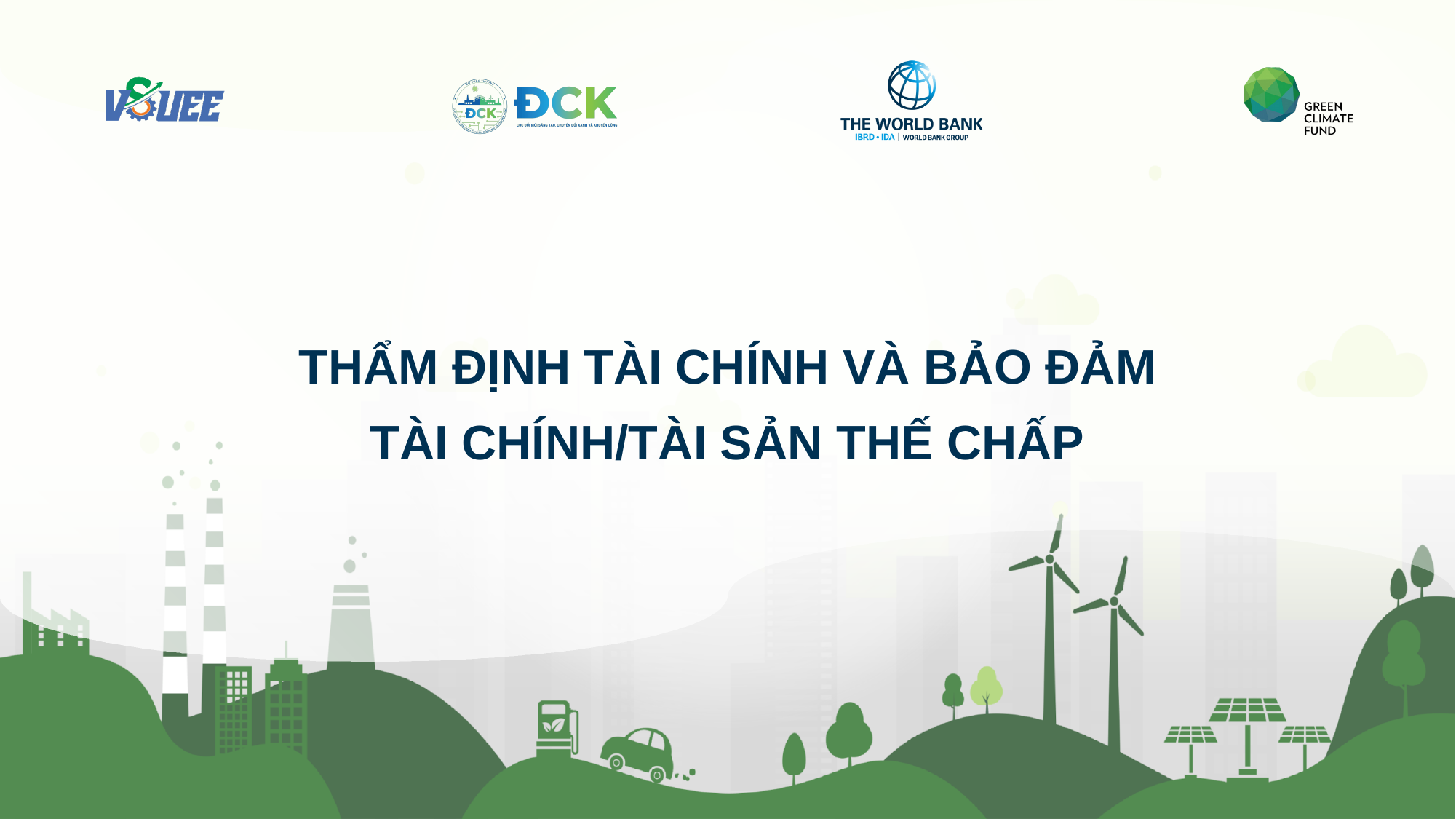

THẨM ĐỊNH TÀI CHÍNH VÀ BẢO ĐẢM TÀI CHÍNH/TÀI SẢN THẾ CHẤP